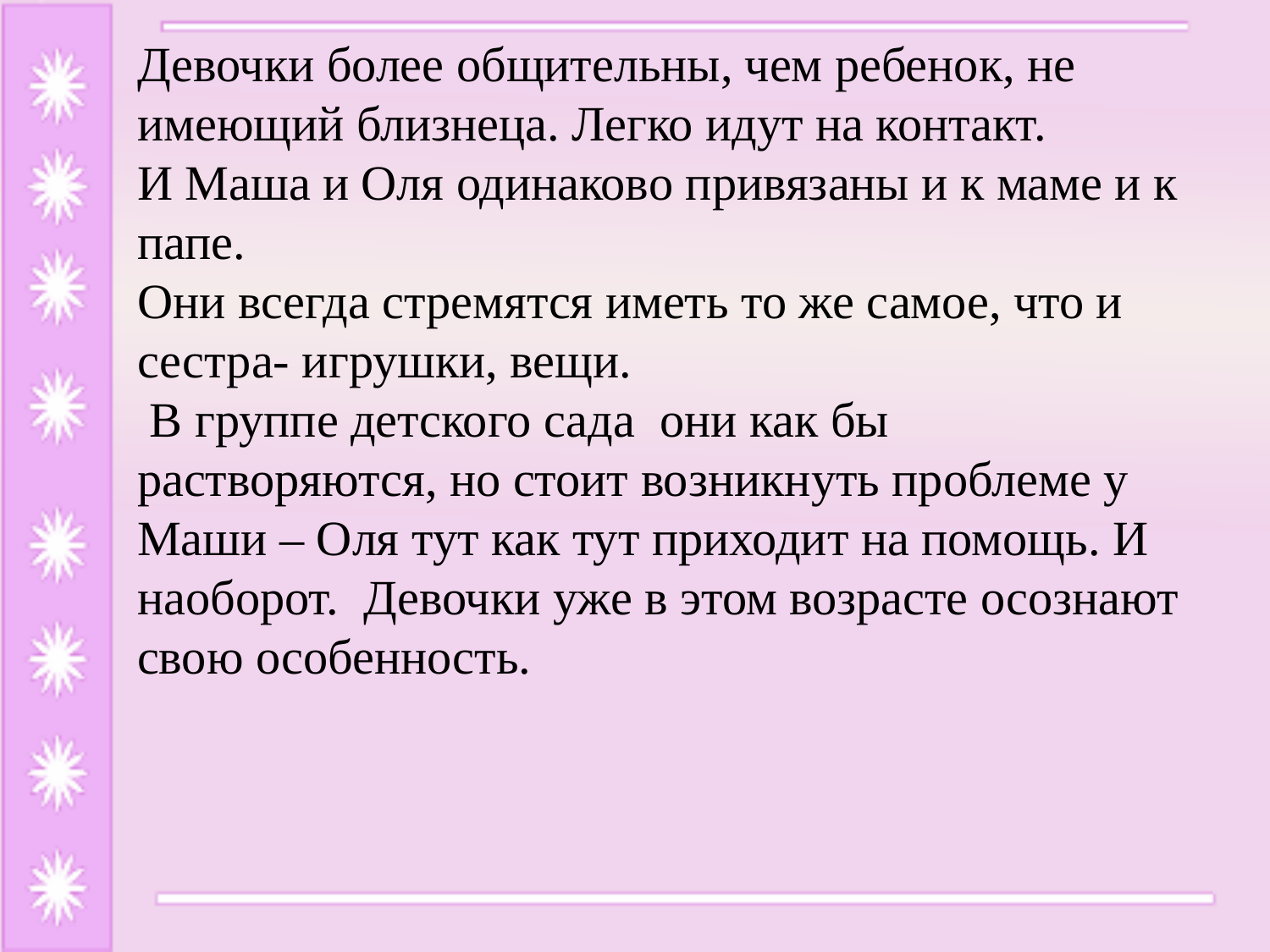

Девочки более общительны, чем ребенок, не имеющий близнеца. Легко идут на контакт.
И Маша и Оля одинаково привязаны и к маме и к папе.
Они всегда стремятся иметь то же самое, что и сестра- игрушки, вещи.
 В группе детского сада  они как бы растворяются, но стоит возникнуть проблеме у Маши – Оля тут как тут приходит на помощь. И наоборот.  Девочки уже в этом возрасте осознают свою особенность.